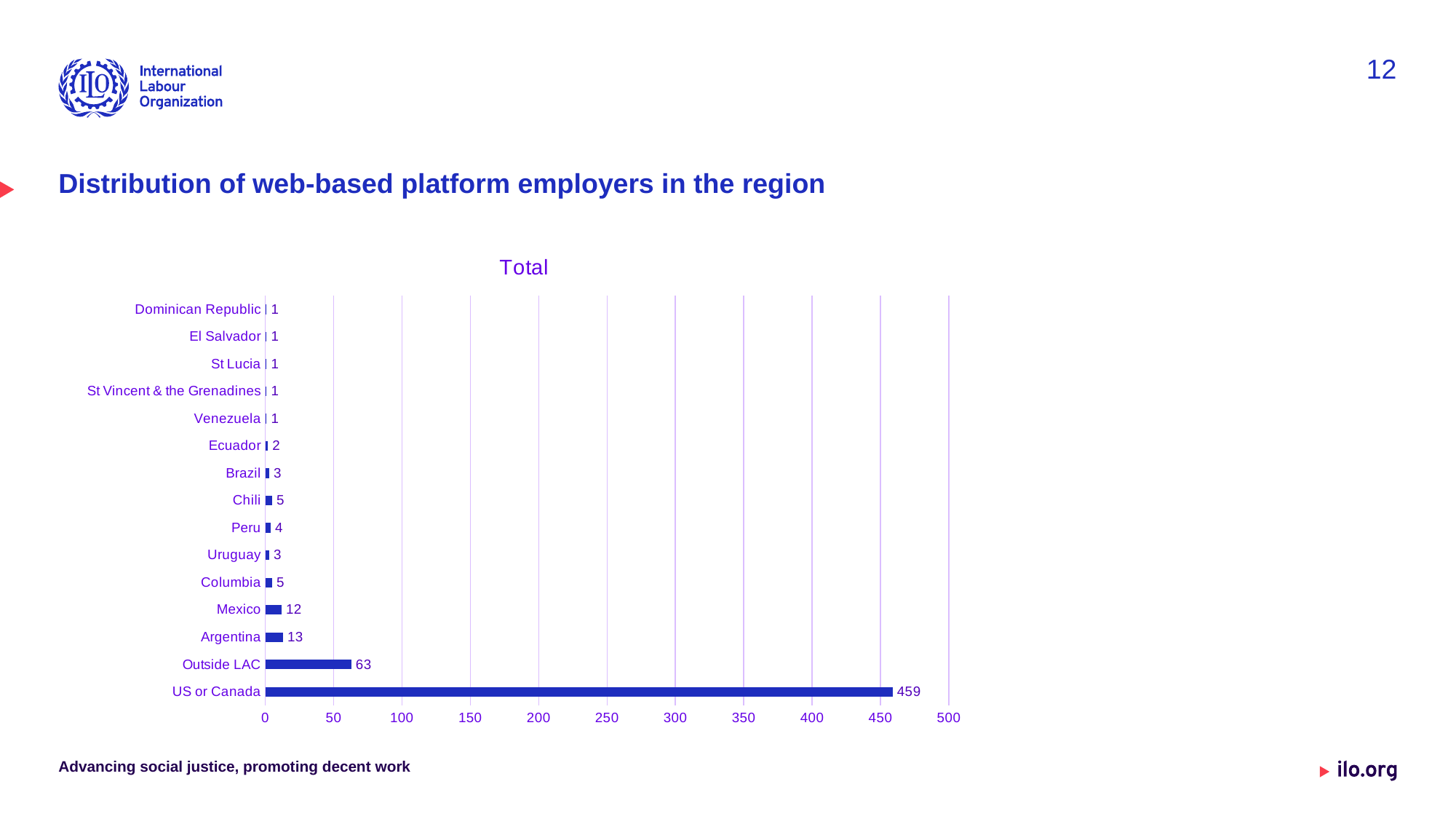

12
# Distribution of web-based platform employers in the region

### Chart:

| Category | Total |
|---|---|
| US or Canada | 459.0 |
| Outside LAC | 63.0 |
| Argentina | 13.0 |
| Mexico | 12.0 |
| Columbia | 5.0 |
| Uruguay | 3.0 |
| Peru | 4.0 |
| Chili | 5.0 |
| Brazil | 3.0 |
| Ecuador | 2.0 |
| Venezuela | 1.0 |
| St Vincent & the Grenadines | 1.0 |
| St Lucia | 1.0 |
| El Salvador | 1.0 |
| Dominican Republic | 1.0 |
Advancing social justice, promoting decent work
Date: Monday / 01 / October / 2019